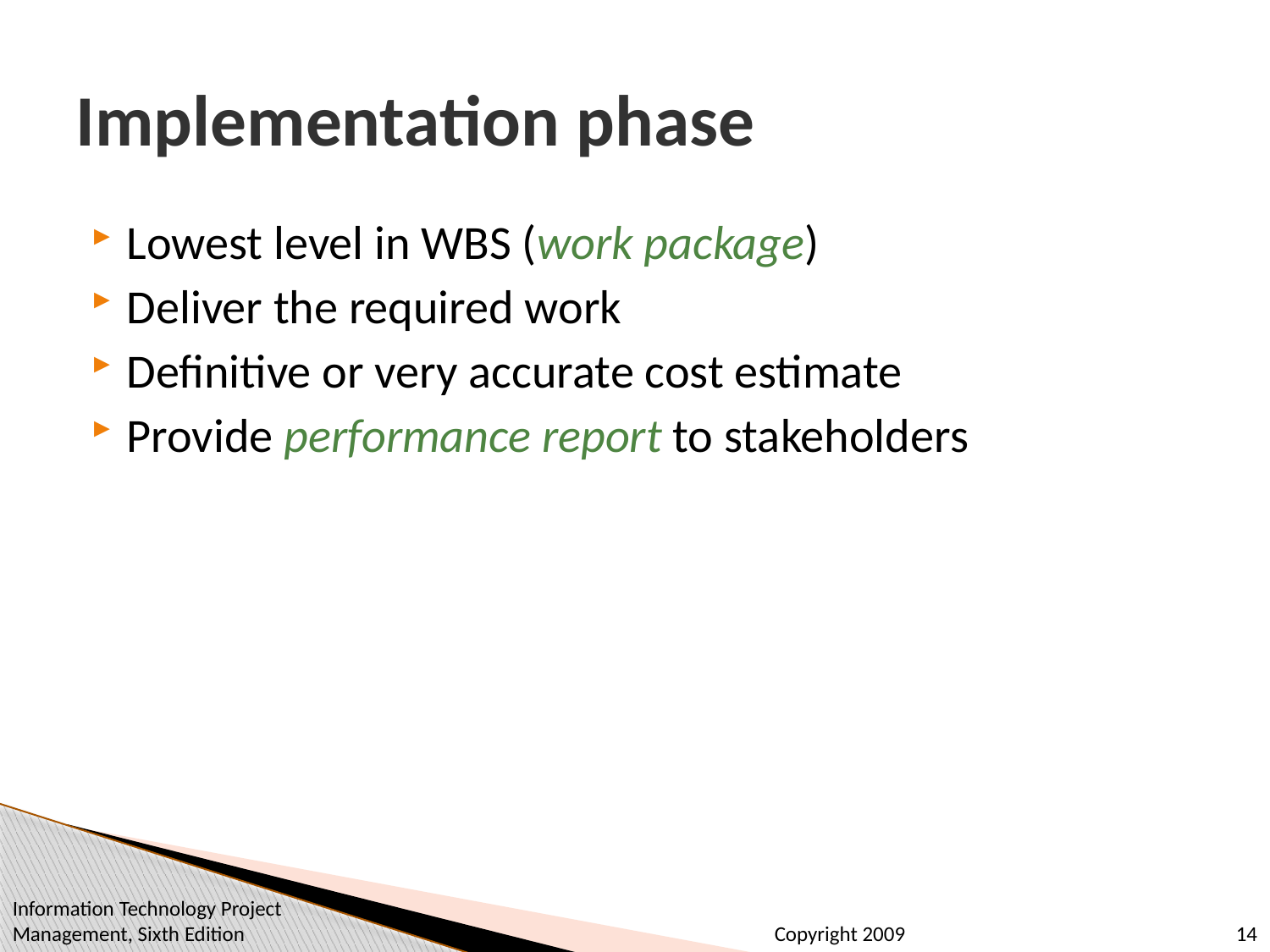

# Implementation phase
Lowest level in WBS (work package)
Deliver the required work
Definitive or very accurate cost estimate
Provide performance report to stakeholders

Information Technology Project Management, Sixth Edition
14